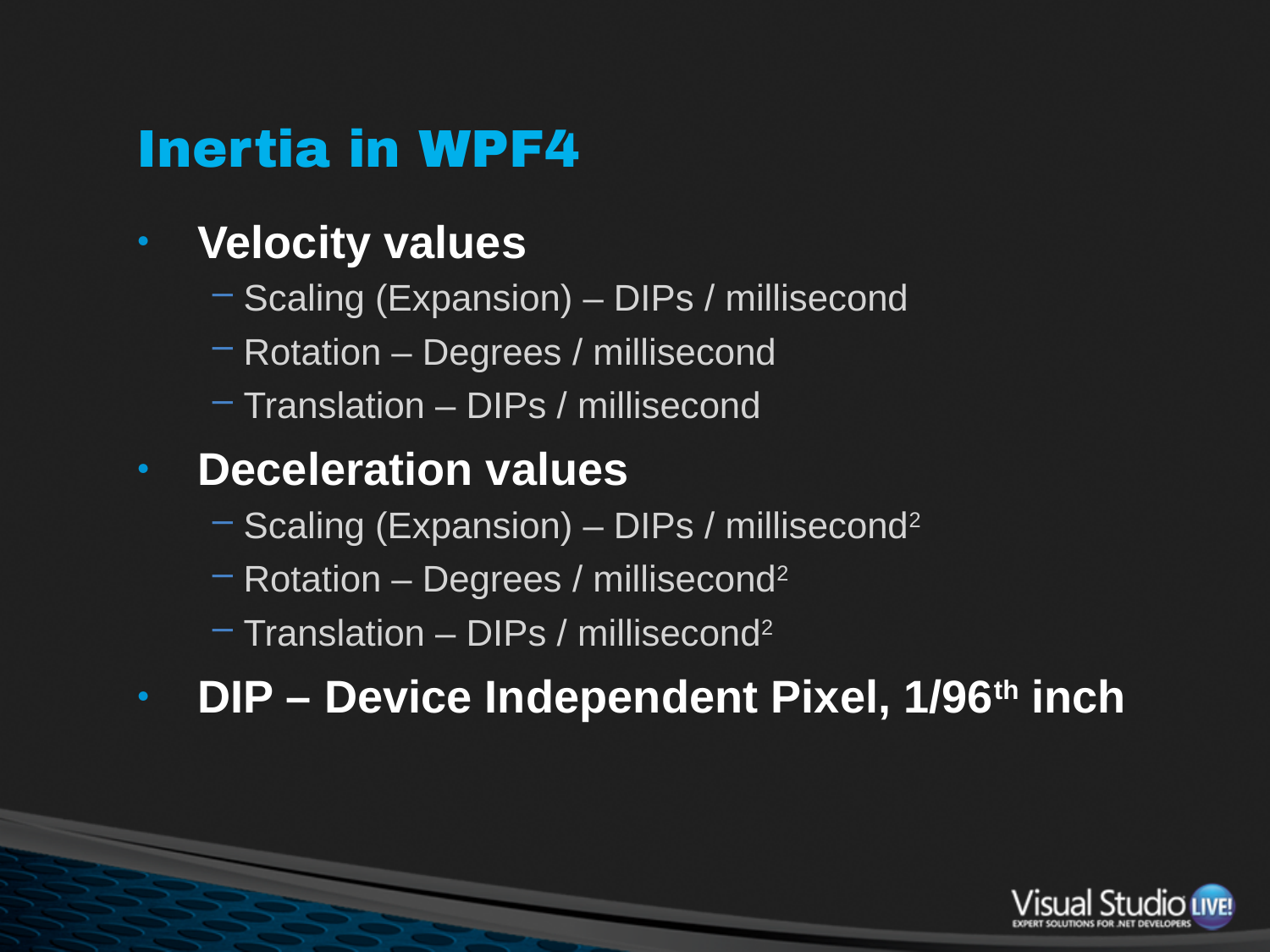

# Inertia in WPF4
Velocity values
Scaling (Expansion) – DIPs / millisecond
Rotation – Degrees / millisecond
Translation – DIPs / millisecond
Deceleration values
Scaling (Expansion) – DIPs / millisecond2
Rotation – Degrees / millisecond2
Translation – DIPs / millisecond2
DIP – Device Independent Pixel, 1/96th inch